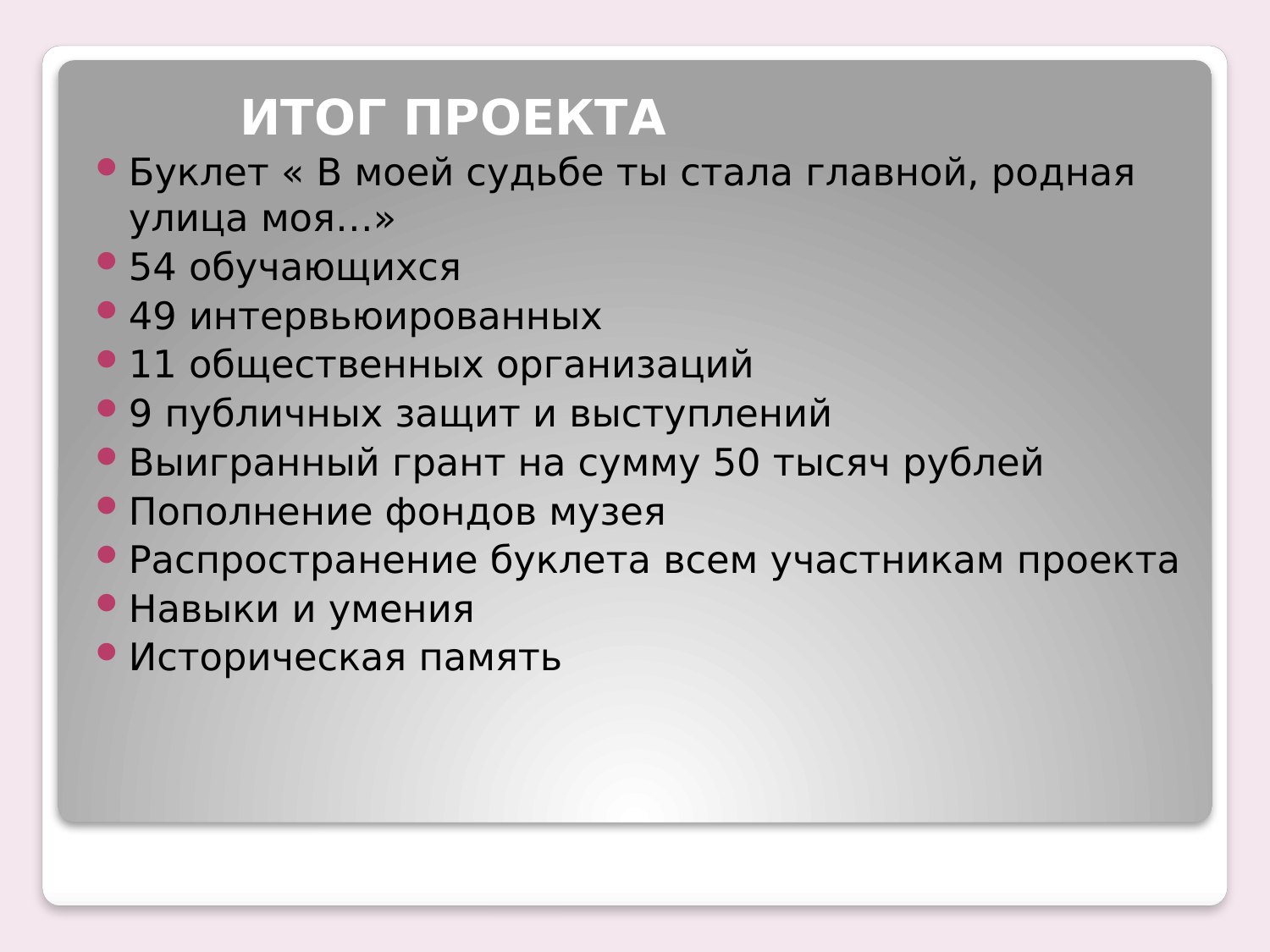

ИТОГ ПРОЕКТА
Буклет « В моей судьбе ты стала главной, родная улица моя…»
54 обучающихся
49 интервьюированных
11 общественных организаций
9 публичных защит и выступлений
Выигранный грант на сумму 50 тысяч рублей
Пополнение фондов музея
Распространение буклета всем участникам проекта
Навыки и умения
Историческая память

#